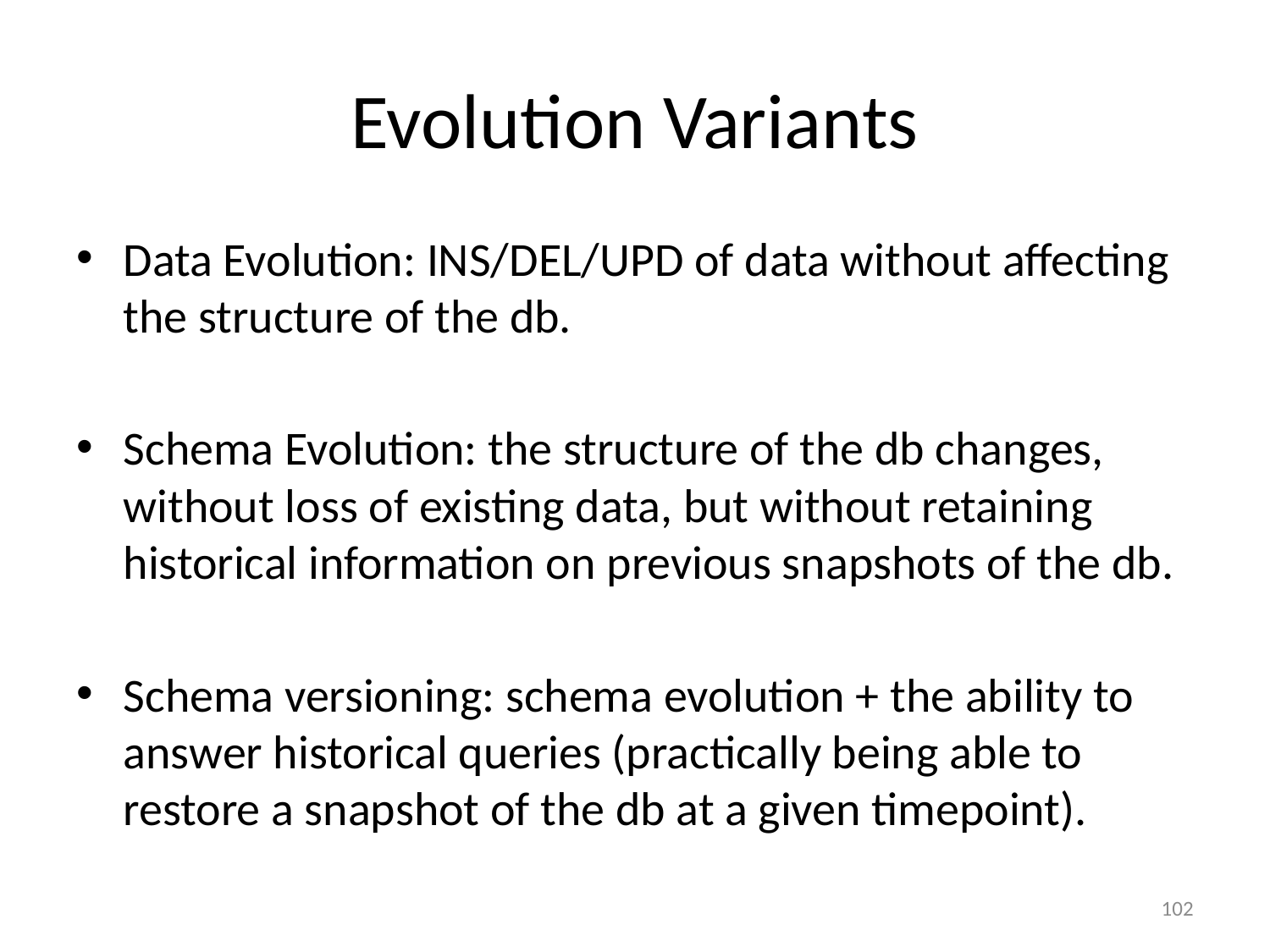

# Evolution Variants
Data Evolution: INS/DEL/UPD of data without affecting the structure of the db.

Schema Evolution: the structure of the db changes, without loss of existing data, but without retaining historical information on previous snapshots of the db.

Schema versioning: schema evolution + the ability to answer historical queries (practically being able to restore a snapshot of the db at a given timepoint).

102